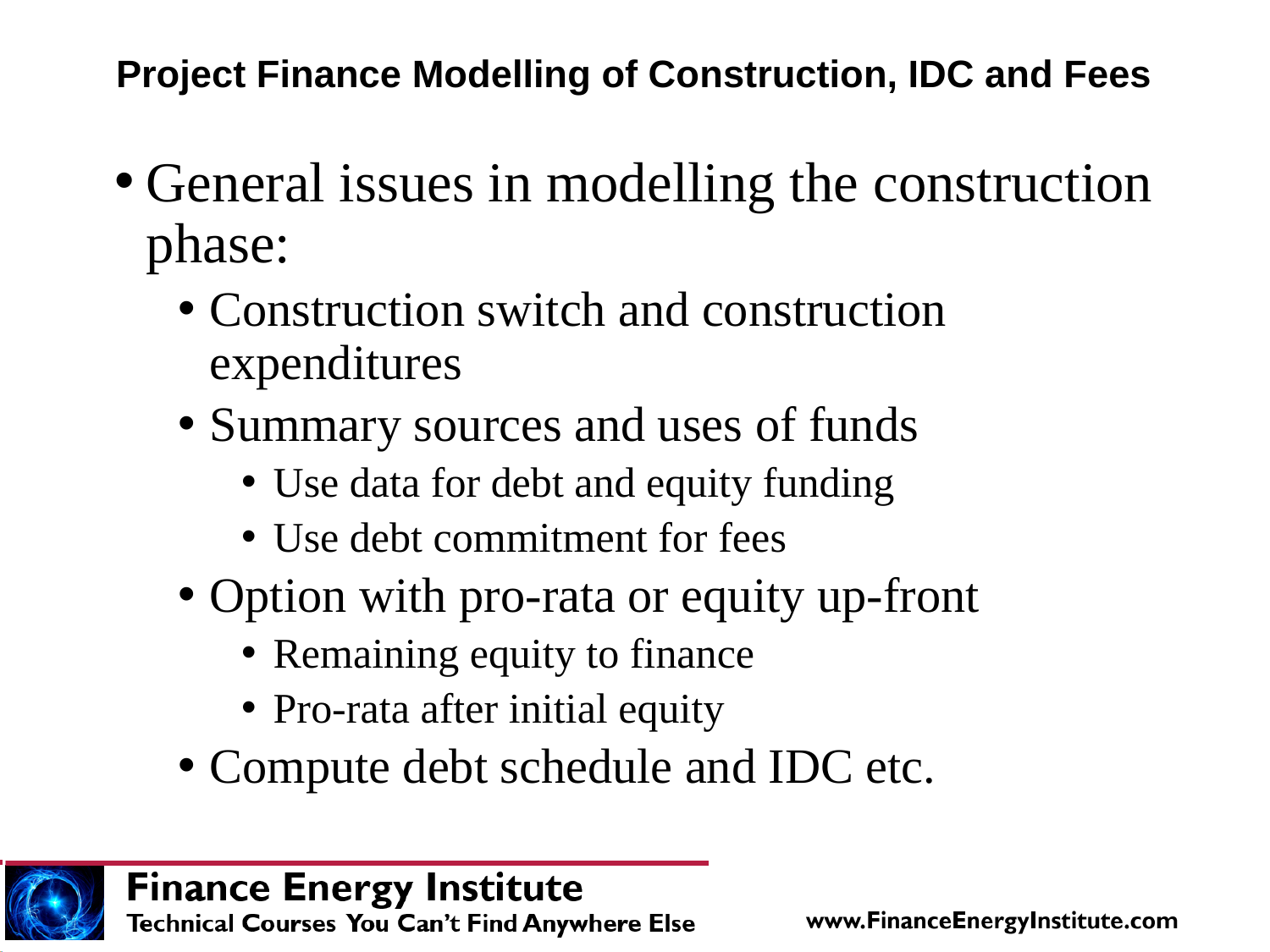

# Project Finance Modelling of Construction, IDC and Fees
General issues in modelling the construction phase:
Construction switch and construction expenditures
Summary sources and uses of funds
Use data for debt and equity funding
Use debt commitment for fees
Option with pro-rata or equity up-front
Remaining equity to finance
Pro-rata after initial equity
Compute debt schedule and IDC etc.